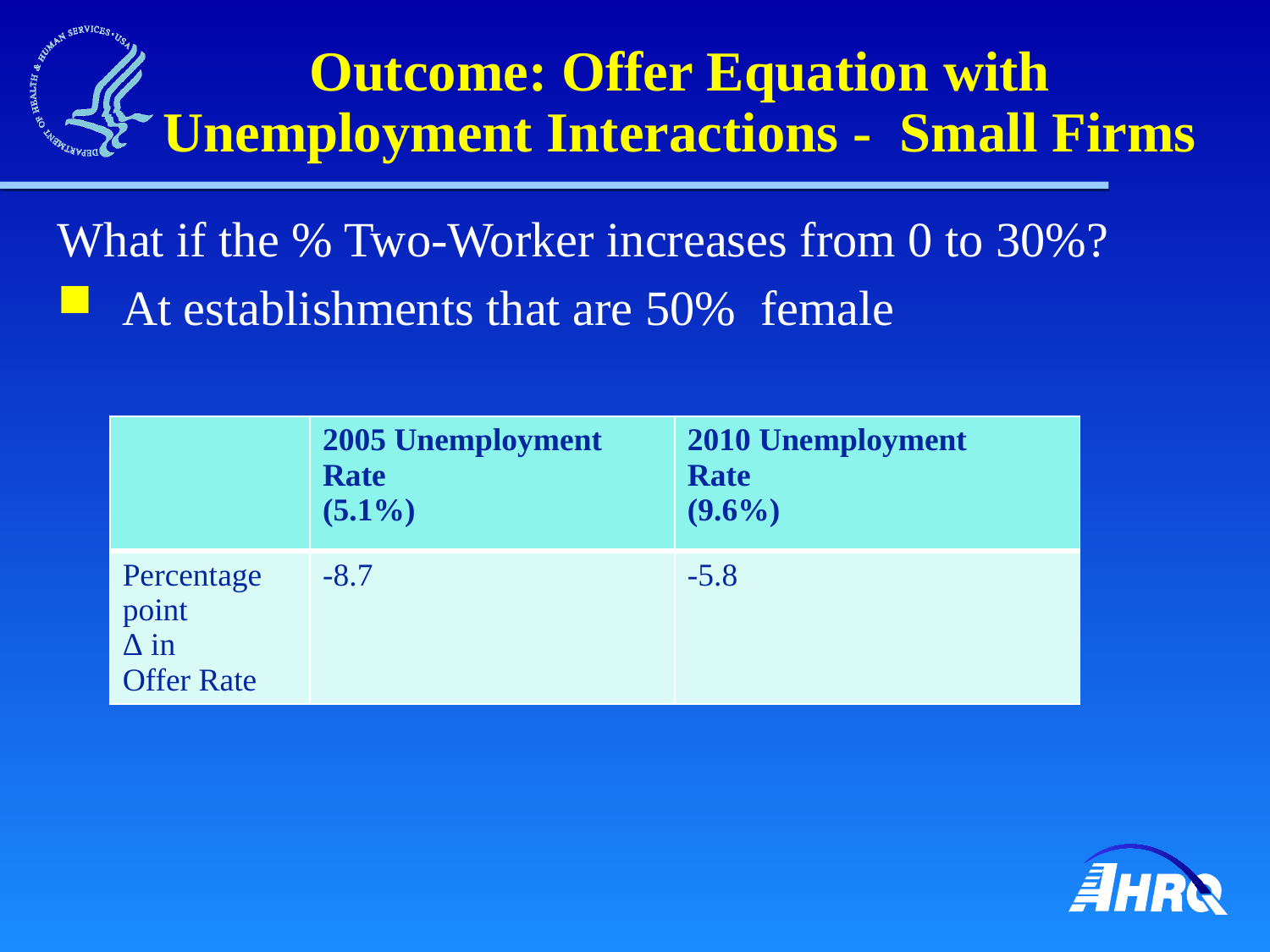

# Outcome: Offer Equation with Unemployment Interactions -  Small Firms
What if the % Two-Worker increases from 0 to 30%?
At establishments that are 50%  female

|  | 2005 Unemployment Rate (5.1%) | 2010 Unemployment Rate (9.6%) |
| --- | --- | --- |
| Percentage point Δ in Offer Rate | -8.7 | -5.8 |